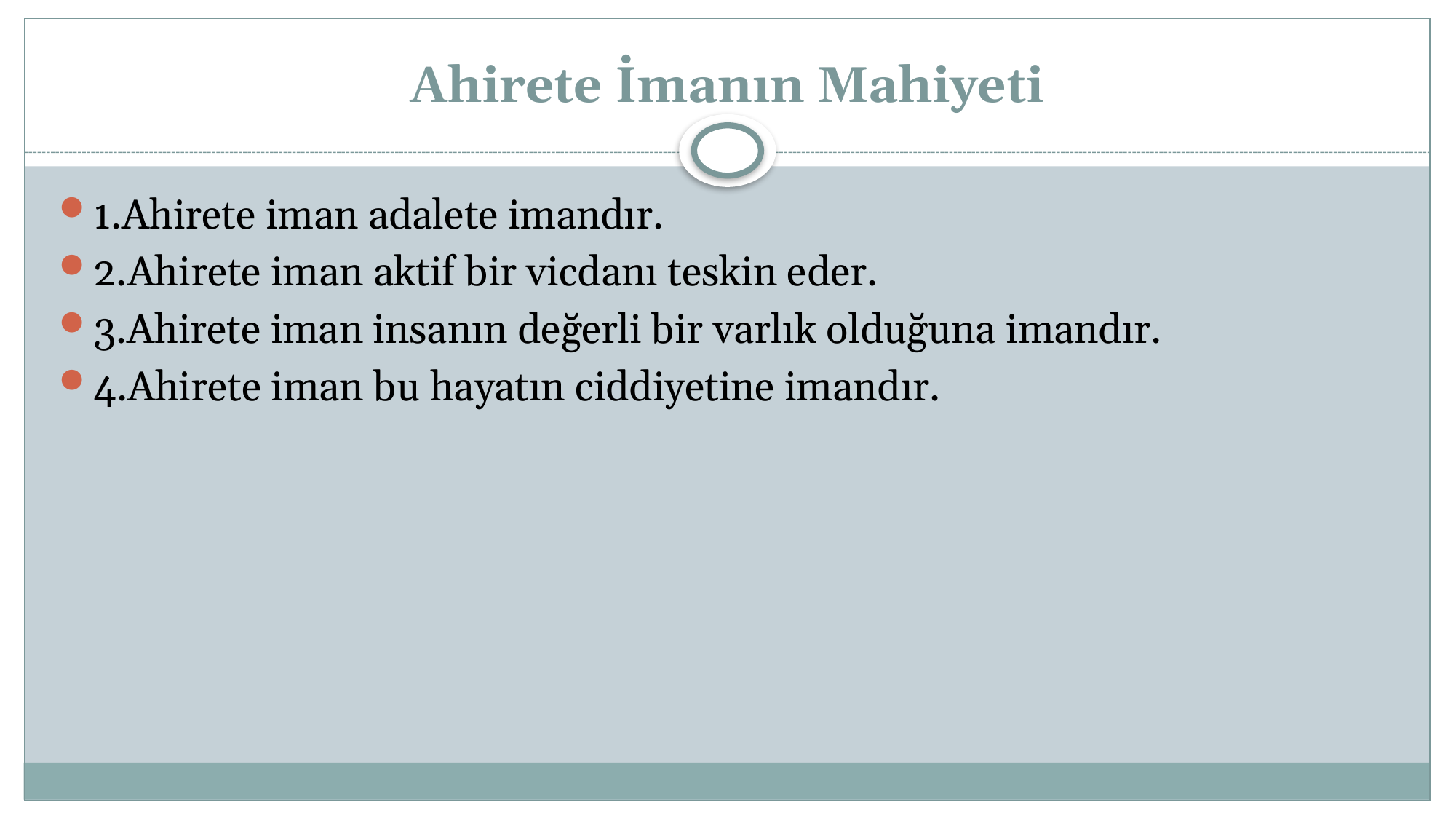

# Ahirete İmanın Mahiyeti
1.Ahirete iman adalete imandır.
2.Ahirete iman aktif bir vicdanı teskin eder.
3.Ahirete iman insanın değerli bir varlık olduğuna imandır.
4.Ahirete iman bu hayatın ciddiyetine imandır.